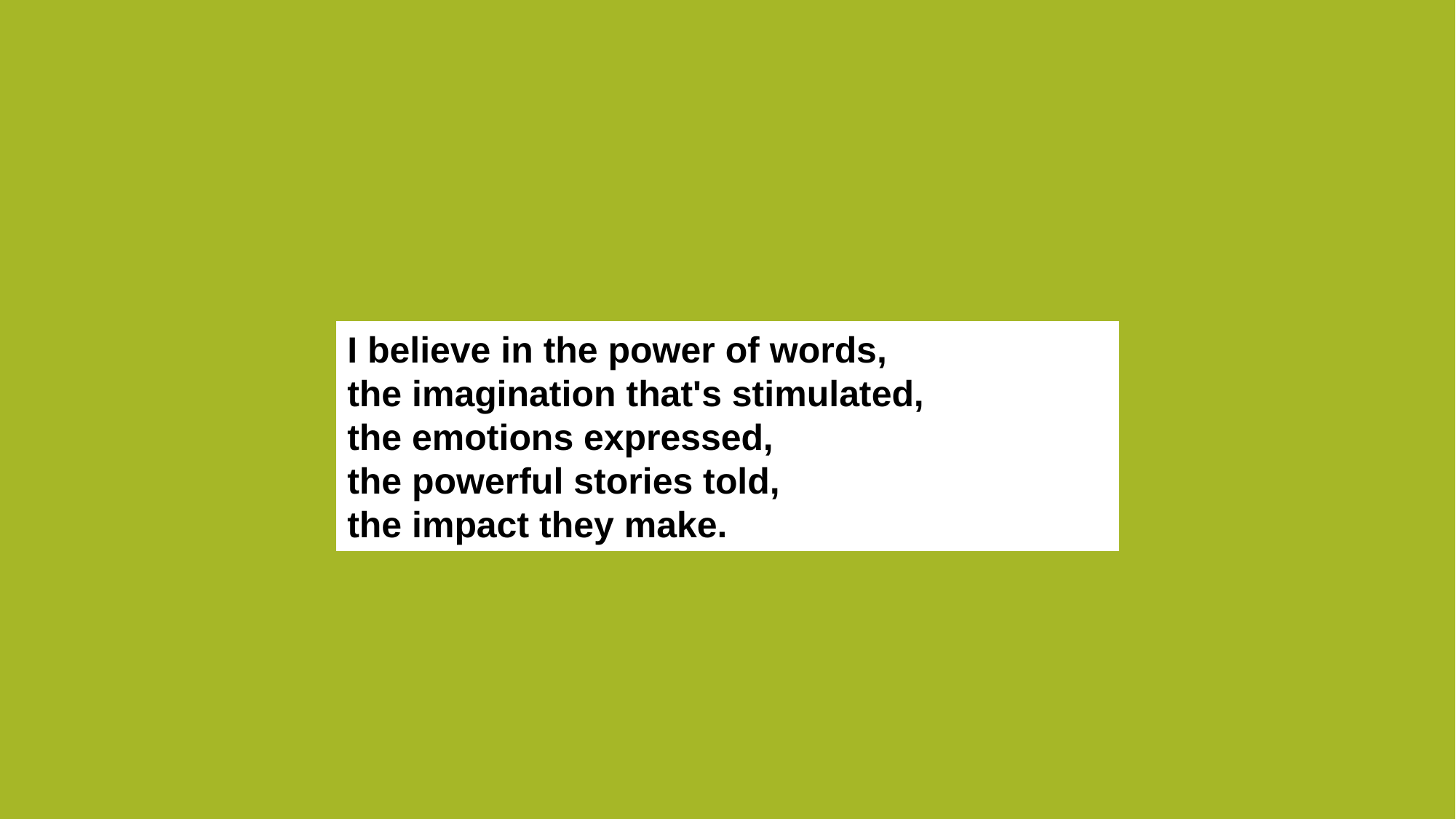

#
I believe in the power of words,
the imagination that's stimulated,
the emotions expressed,
the powerful stories told,
the impact they make.